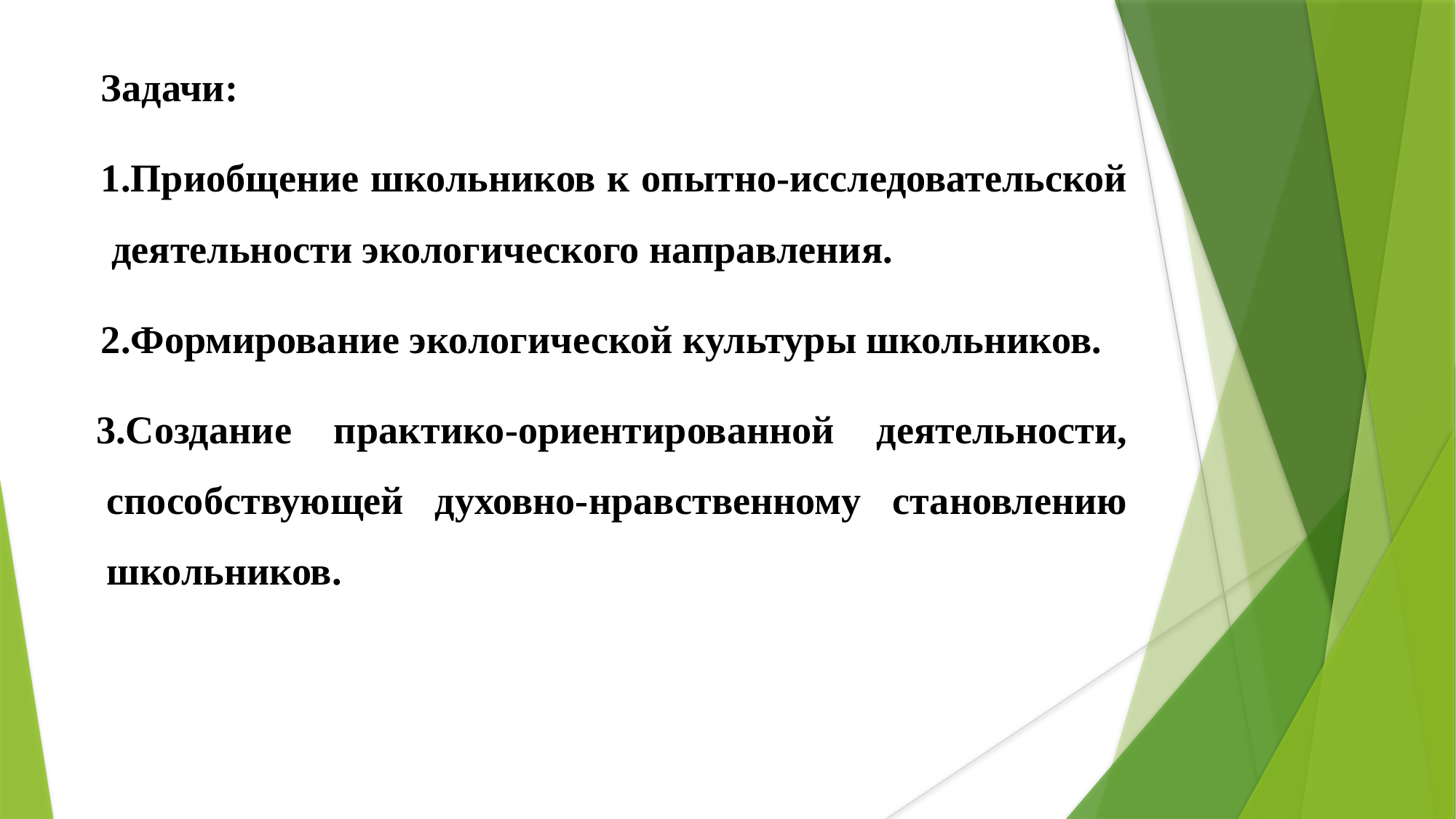

Задачи:
1.Приобщение школьников к опытно-исследовательской деятельности экологического направления.
2.Формирование экологической культуры школьников.
3.Создание практико-ориентированной деятельности, способствующей духовно-нравственному становлению школьников.